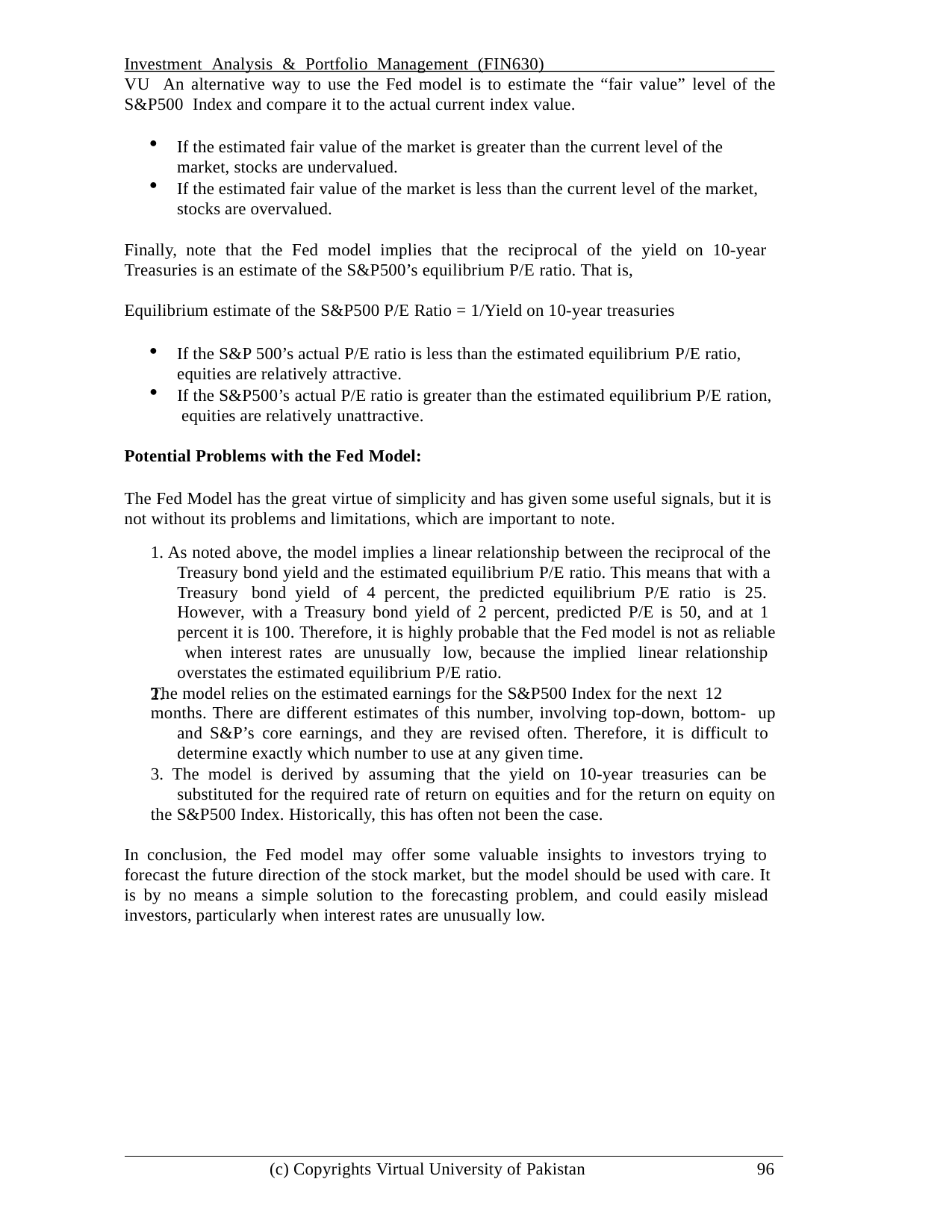

Investment Analysis & Portfolio Management (FIN630)	VU  An alternative way to use the Fed model is to estimate the “fair value” level of the S&P500  Index and compare it to the actual current index value.

If the estimated fair value of the market is greater than the current level of the  market, stocks are undervalued.
If the estimated fair value of the market is less than the current level of the market,  stocks are overvalued.

Finally, note that the Fed model implies that the reciprocal of the yield on 10-year  Treasuries is an estimate of the S&P500’s equilibrium P/E ratio. That is,

Equilibrium estimate of the S&P500 P/E Ratio = 1/Yield on 10-year treasuries

If the S&P 500’s actual P/E ratio is less than the estimated equilibrium P/E ratio,  equities are relatively attractive.
If the S&P500’s actual P/E ratio is greater than the estimated equilibrium P/E ration,  equities are relatively unattractive.

Potential Problems with the Fed Model:

The Fed Model has the great virtue of simplicity and has given some useful signals, but it is  not without its problems and limitations, which are important to note.

1. As noted above, the model implies a linear relationship between the reciprocal of the  Treasury bond yield and the estimated equilibrium P/E ratio. This means that with a  Treasury bond yield of 4 percent, the predicted equilibrium P/E ratio is 25.  However, with a Treasury bond yield of 2 percent, predicted P/E is 50, and at 1  percent it is 100. Therefore, it is highly probable that the Fed model is not as reliable  when interest rates are unusually low, because the implied linear relationship  overstates the estimated equilibrium P/E ratio.
The model relies on the estimated earnings for the S&P500 Index for the next 12
months. There are different estimates of this number, involving top-down, bottom-  up and S&P’s core earnings, and they are revised often. Therefore, it is difficult to  determine exactly which number to use at any given time.
3. The model is derived by assuming that the yield on 10-year treasuries can be  substituted for the required rate of return on equities and for the return on equity on
the S&P500 Index. Historically, this has often not been the case.
2.
In conclusion, the Fed model may offer some valuable insights to investors trying to  forecast the future direction of the stock market, but the model should be used with care. It  is by no means a simple solution to the forecasting problem, and could easily mislead  investors, particularly when interest rates are unusually low.
(c) Copyrights Virtual University of Pakistan
96